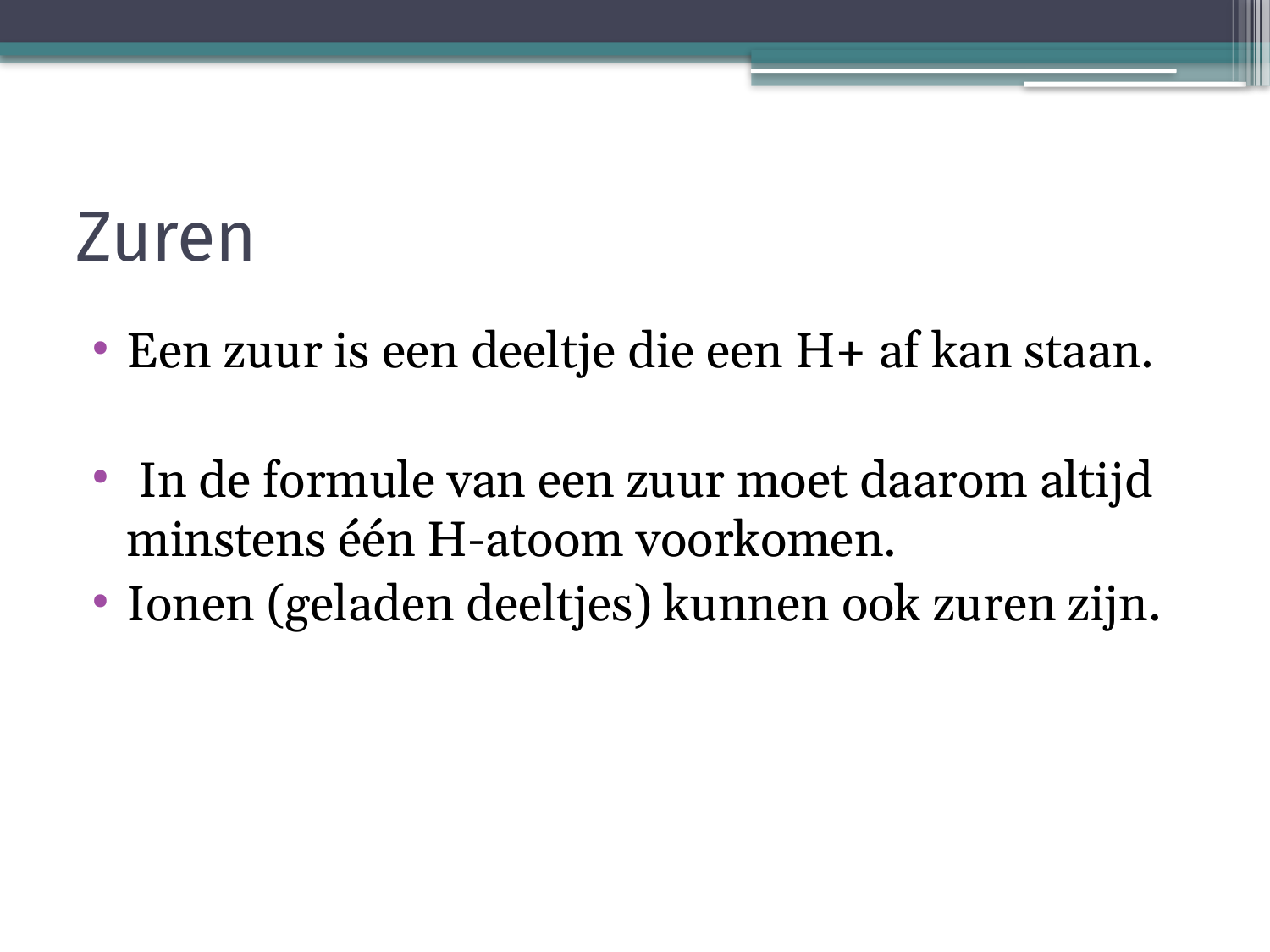

# Zuren
Een zuur is een deeltje die een H+ af kan staan.

 In de formule van een zuur moet daarom altijd minstens één H-atoom voorkomen.
Ionen (geladen deeltjes) kunnen ook zuren zijn.